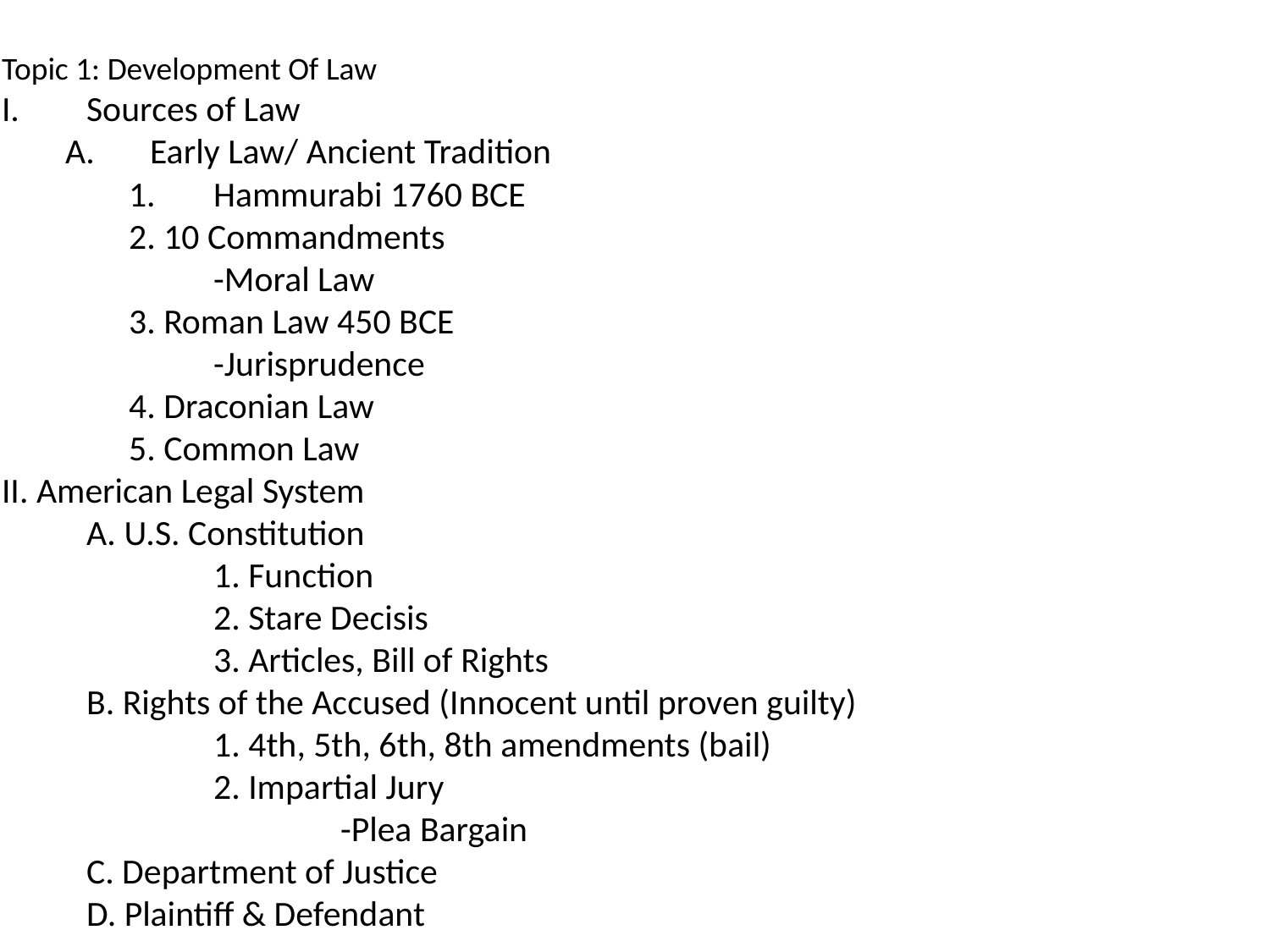

Topic 1: Development Of Law
Sources of Law
Early Law/ Ancient Tradition
Hammurabi 1760 BCE
2. 10 Commandments
	-Moral Law
3. Roman Law 450 BCE
	-Jurisprudence
4. Draconian Law
5. Common Law
II. American Legal System
	A. U.S. Constitution
		1. Function
		2. Stare Decisis
		3. Articles, Bill of Rights
	B. Rights of the Accused (Innocent until proven guilty)
		1. 4th, 5th, 6th, 8th amendments (bail)
		2. Impartial Jury
			-Plea Bargain
	C. Department of Justice
	D. Plaintiff & Defendant